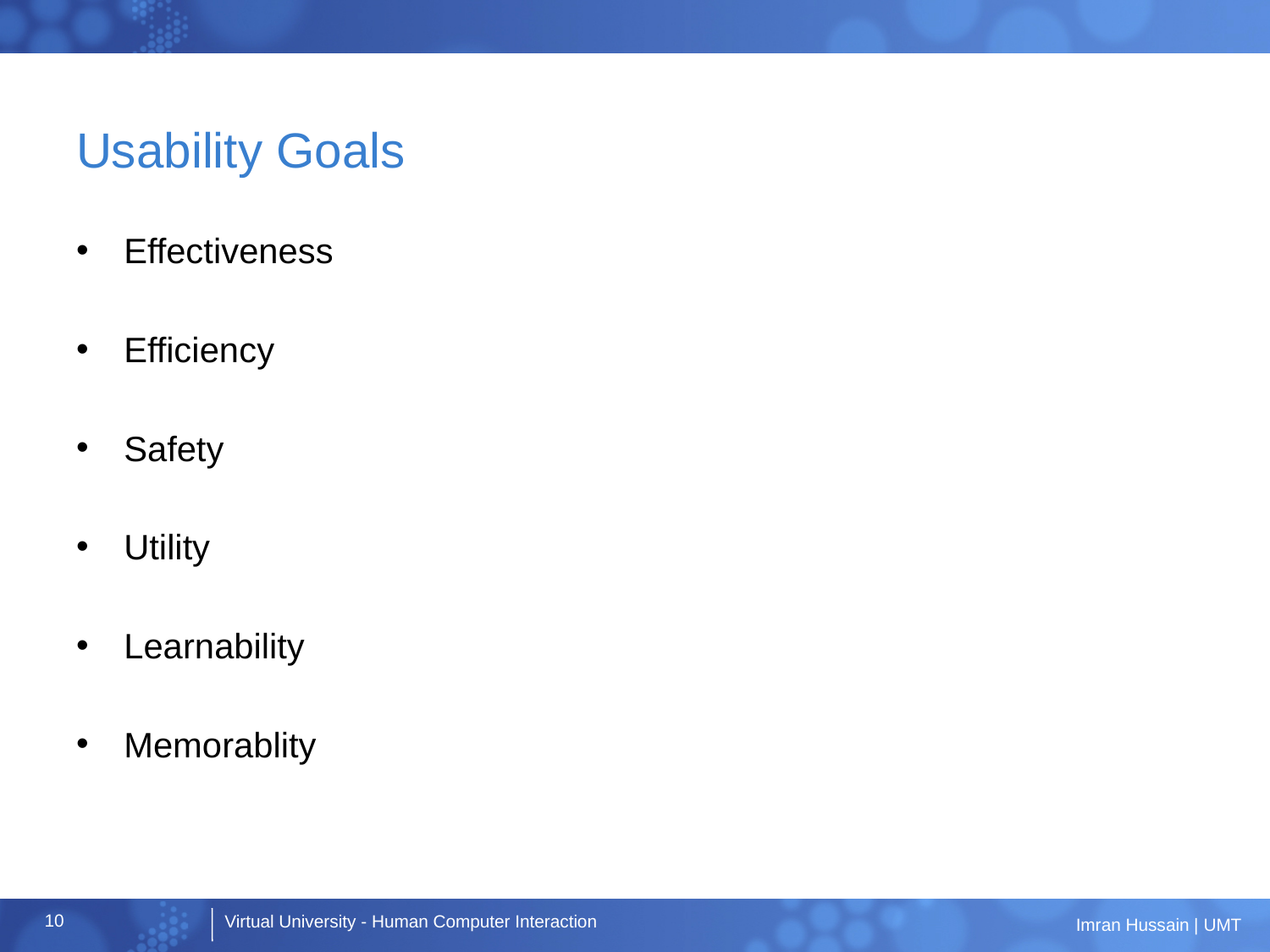

# Usability Goals
Effectiveness

Efficiency

Safety

Utility

Learnability

Memorablity